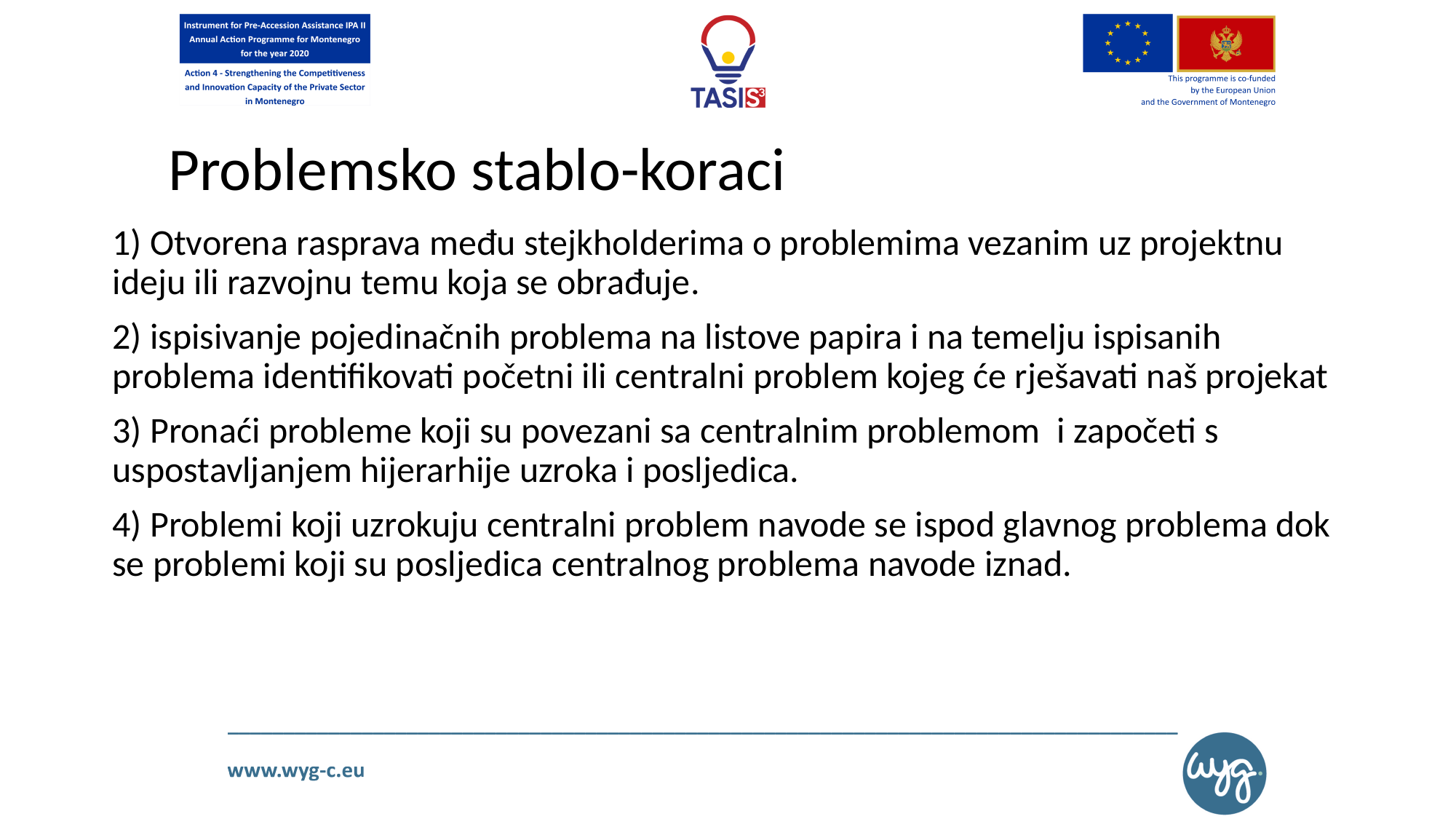

# Problemsko stablo-koraci
1) Otvorena rasprava među stejkholderima o problemima vezanim uz projektnu ideju ili razvojnu temu koja se obrađuje.
2) ispisivanje pojedinačnih problema na listove papira i na temelju ispisanih problema identifikovati početni ili centralni problem kojeg će rješavati naš projekat
3) Pronaći probleme koji su povezani sa centralnim problemom  i započeti s uspostavljanjem hijerarhije uzroka i posljedica.
4) Problemi koji uzrokuju centralni problem navode se ispod glavnog problema dok se problemi koji su posljedica centralnog problema navode iznad.